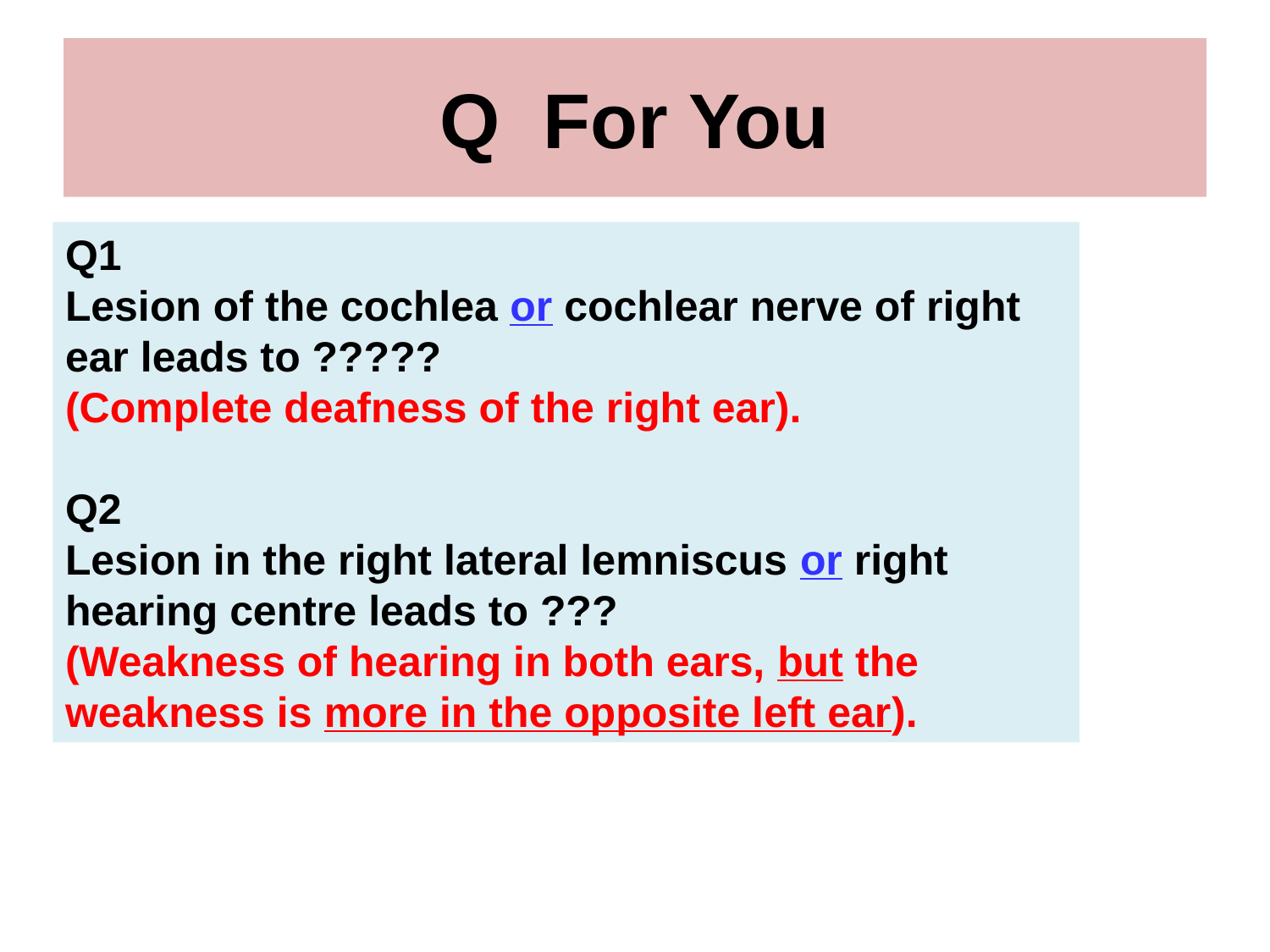

# Q  For You
Q1
Lesion of the cochlea or cochlear nerve of right ear leads to ?????
(Complete deafness of the right ear).

Q2
Lesion in the right lateral lemniscus or right hearing centre leads to ???
(Weakness of hearing in both ears, but the weakness is more in the opposite left ear).